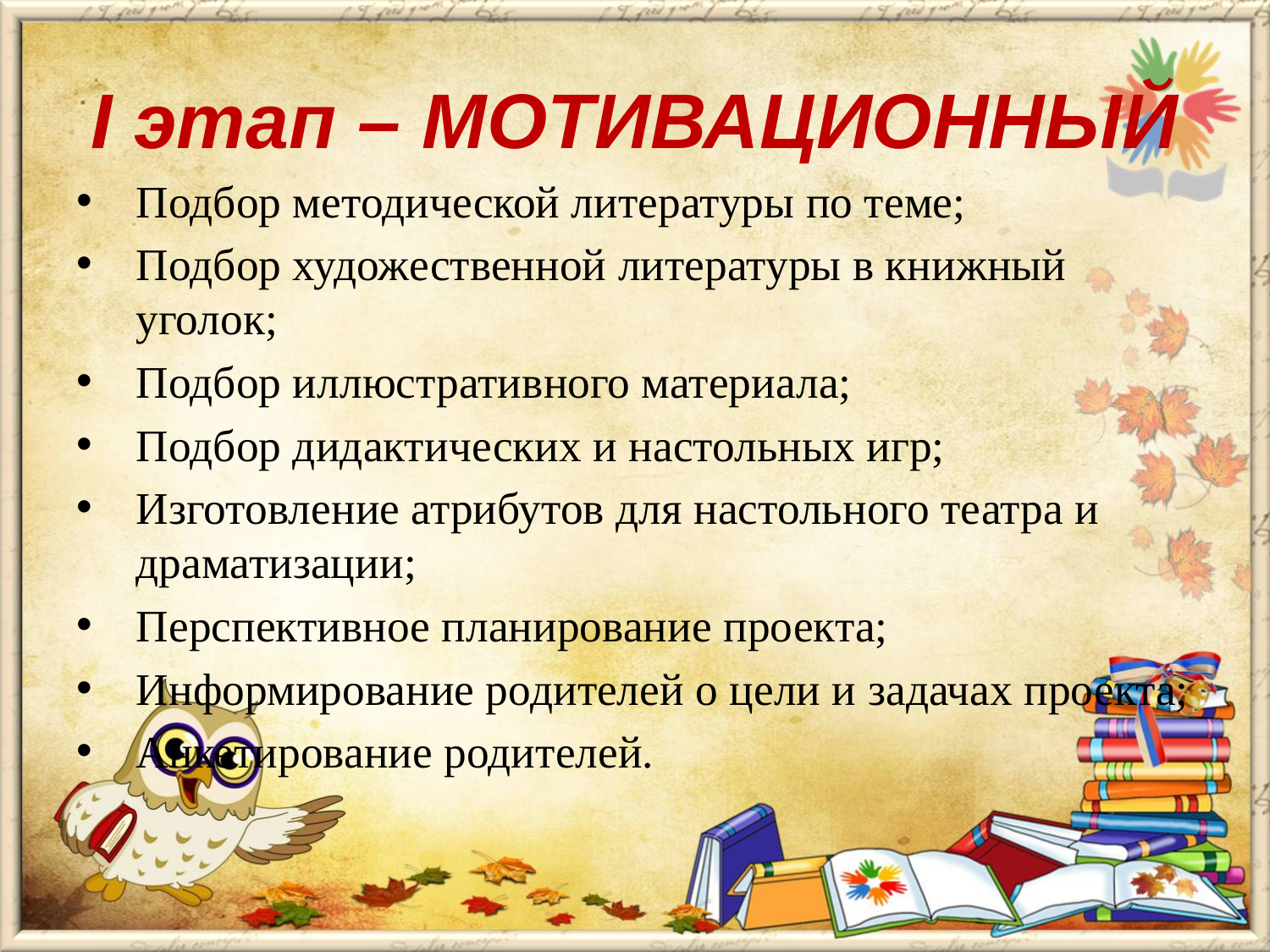

# I этап – МОТИВАЦИОННЫЙ
Подбор методической литературы по теме;
Подбор художественной литературы в книжный уголок;
Подбор иллюстративного материала;
Подбор дидактических и настольных игр;
Изготовление атрибутов для настольного театра и драматизации;
Перспективное планирование проекта;
Информирование родителей о цели и задачах проекта;
Анкетирование родителей.